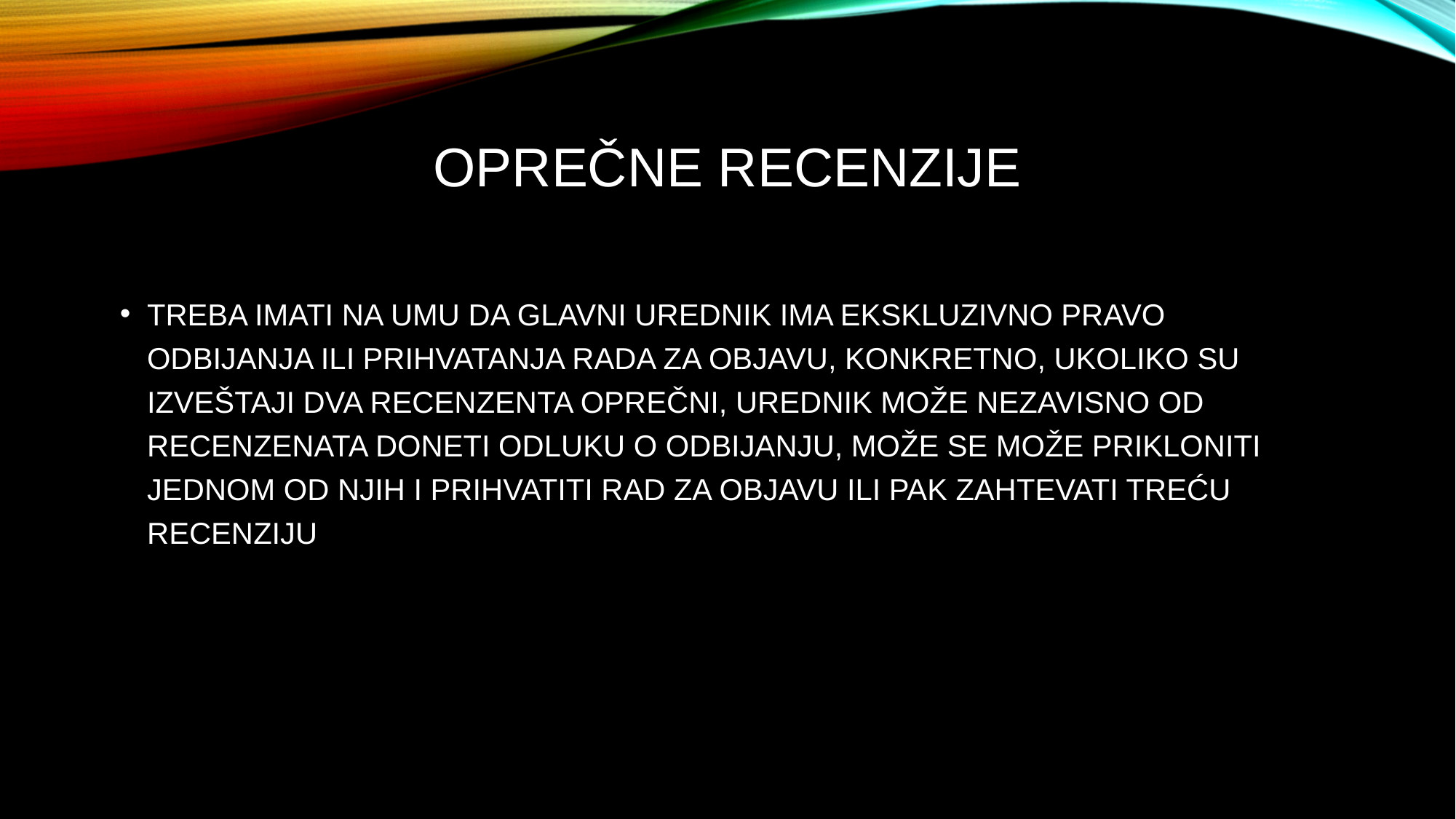

Oprečne recenzije
Treba imati na umu da glavni urednik ima ekskluzivno pravo odbijanja ili prihvatanja rada za objavu, konkretno, ukoliko su izveštaji dva recenzenta oprečni, urednik može nezavisno od recenzenata doneti odluku o odbijanju, može se može prikloniti jednom od njih I prihvatiti rad za objavu ili pak zahtevati treću recenziju